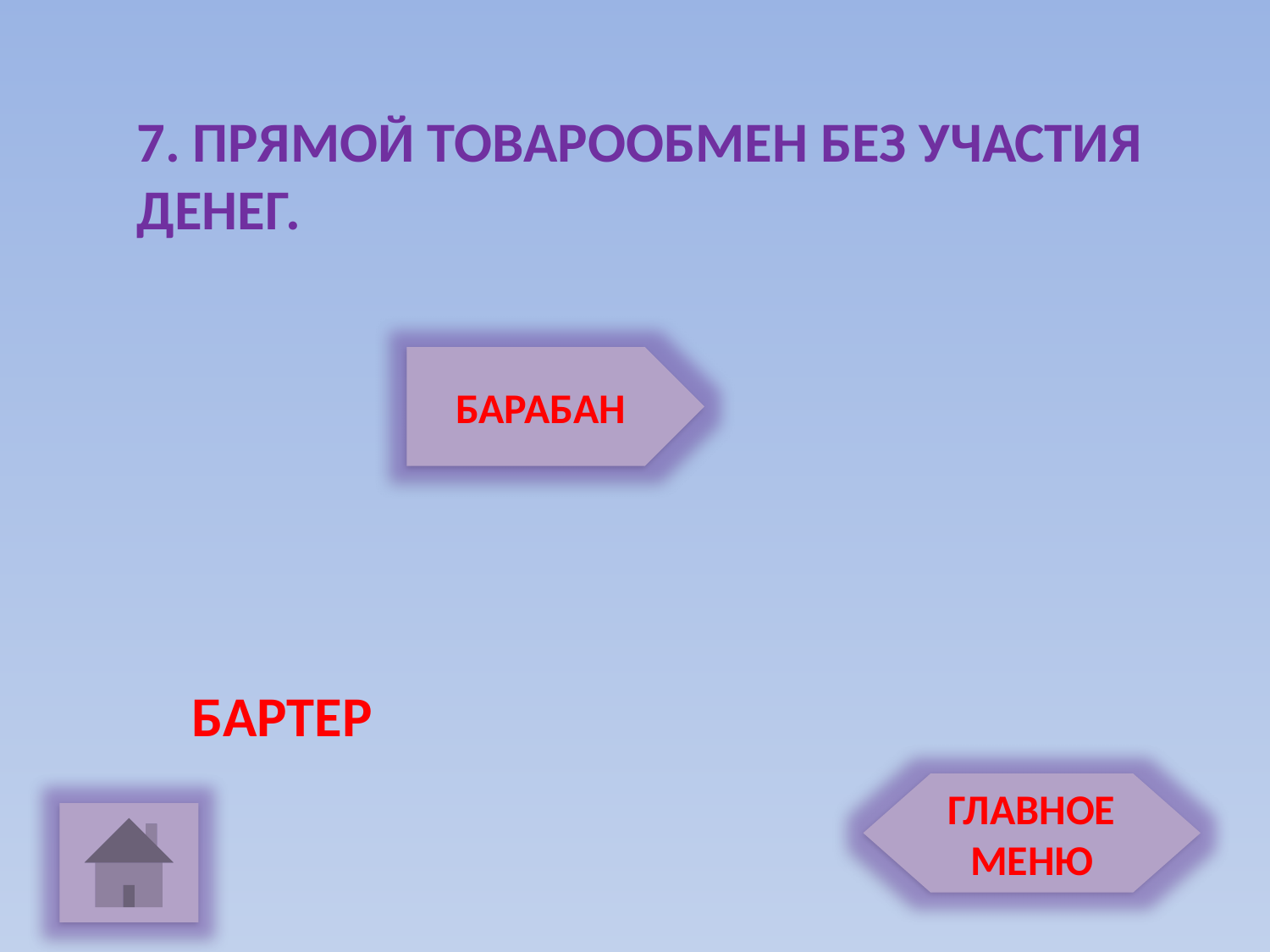

7. ПРЯМОЙ ТОВАРООБМЕН БЕЗ УЧАСТИЯ
ДЕНЕГ.
БАРАБАН
БАРТЕР
ГЛАВНОЕ МЕНЮ